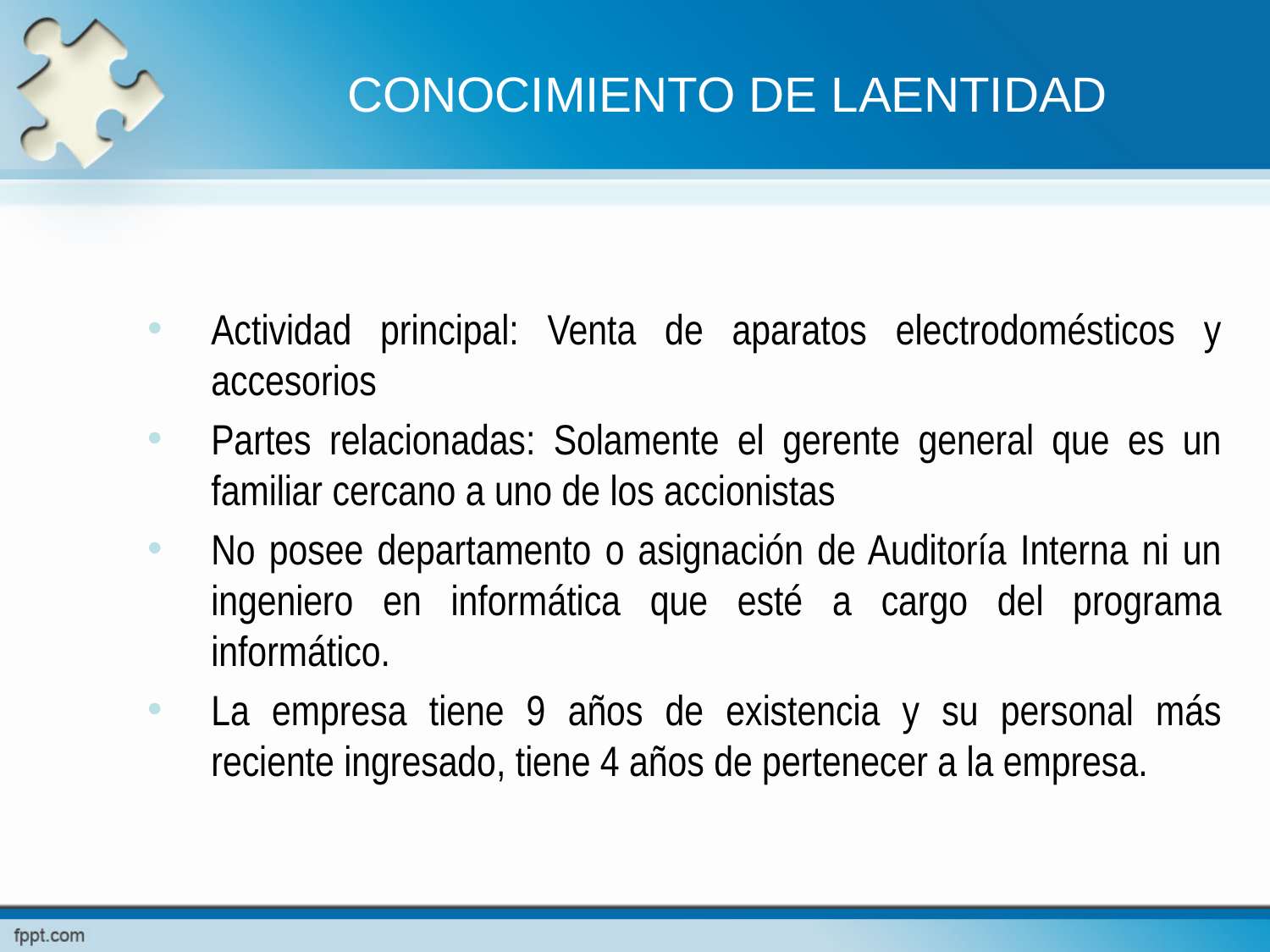

CONOCIMIENTO DE LAENTIDAD
Actividad principal: Venta de aparatos electrodomésticos y accesorios
Partes relacionadas: Solamente el gerente general que es un familiar cercano a uno de los accionistas
No posee departamento o asignación de Auditoría Interna ni un ingeniero en informática que esté a cargo del programa informático.
La empresa tiene 9 años de existencia y su personal más reciente ingresado, tiene 4 años de pertenecer a la empresa.